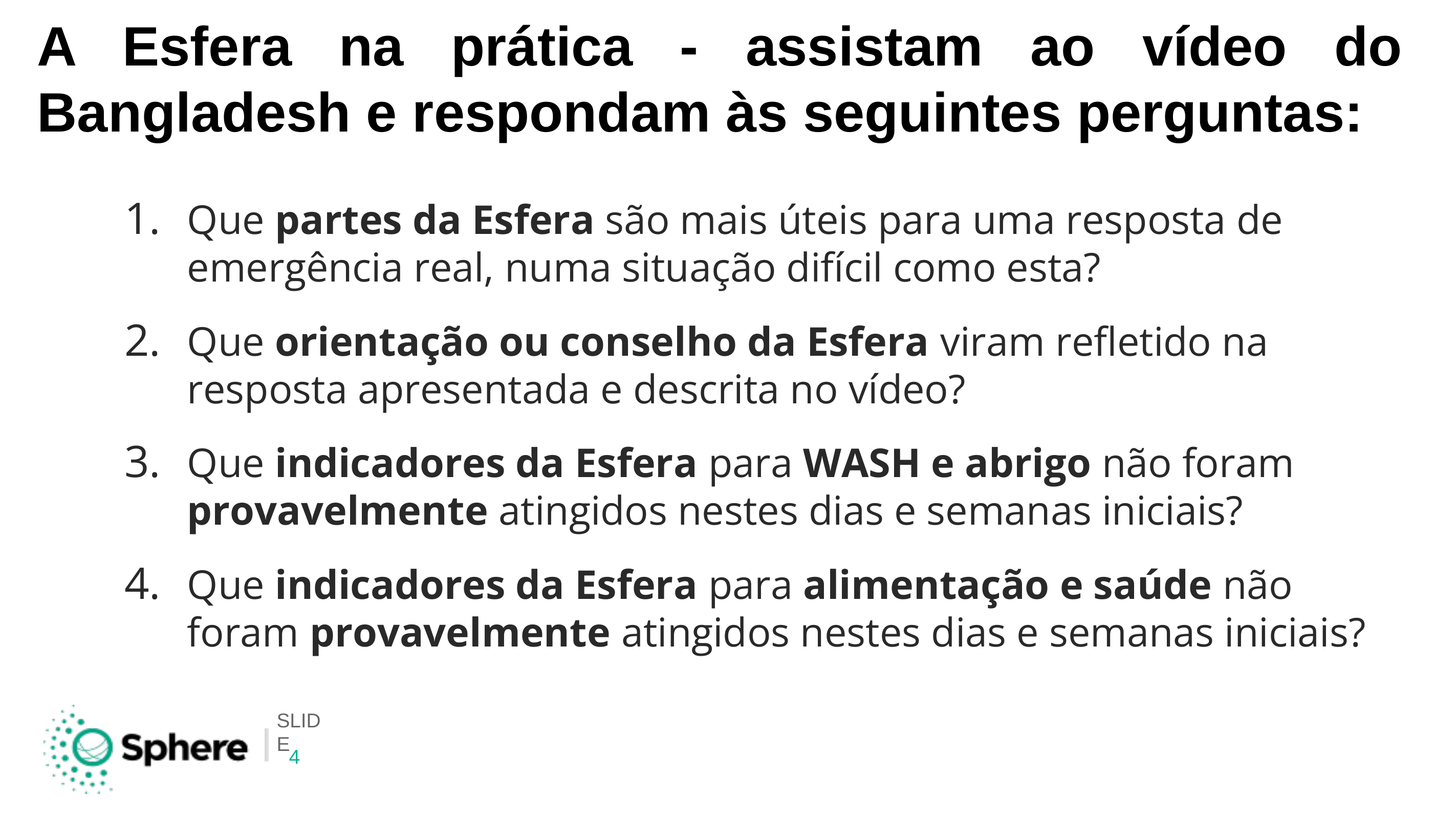

# A Esfera na prática - assistam ao vídeo do Bangladesh e respondam às seguintes perguntas:
Que partes da Esfera são mais úteis para uma resposta de emergência real, numa situação difícil como esta?
Que orientação ou conselho da Esfera viram refletido na resposta apresentada e descrita no vídeo?
Que indicadores da Esfera para WASH e abrigo não foram provavelmente atingidos nestes dias e semanas iniciais?
Que indicadores da Esfera para alimentação e saúde não foram provavelmente atingidos nestes dias e semanas iniciais?

4